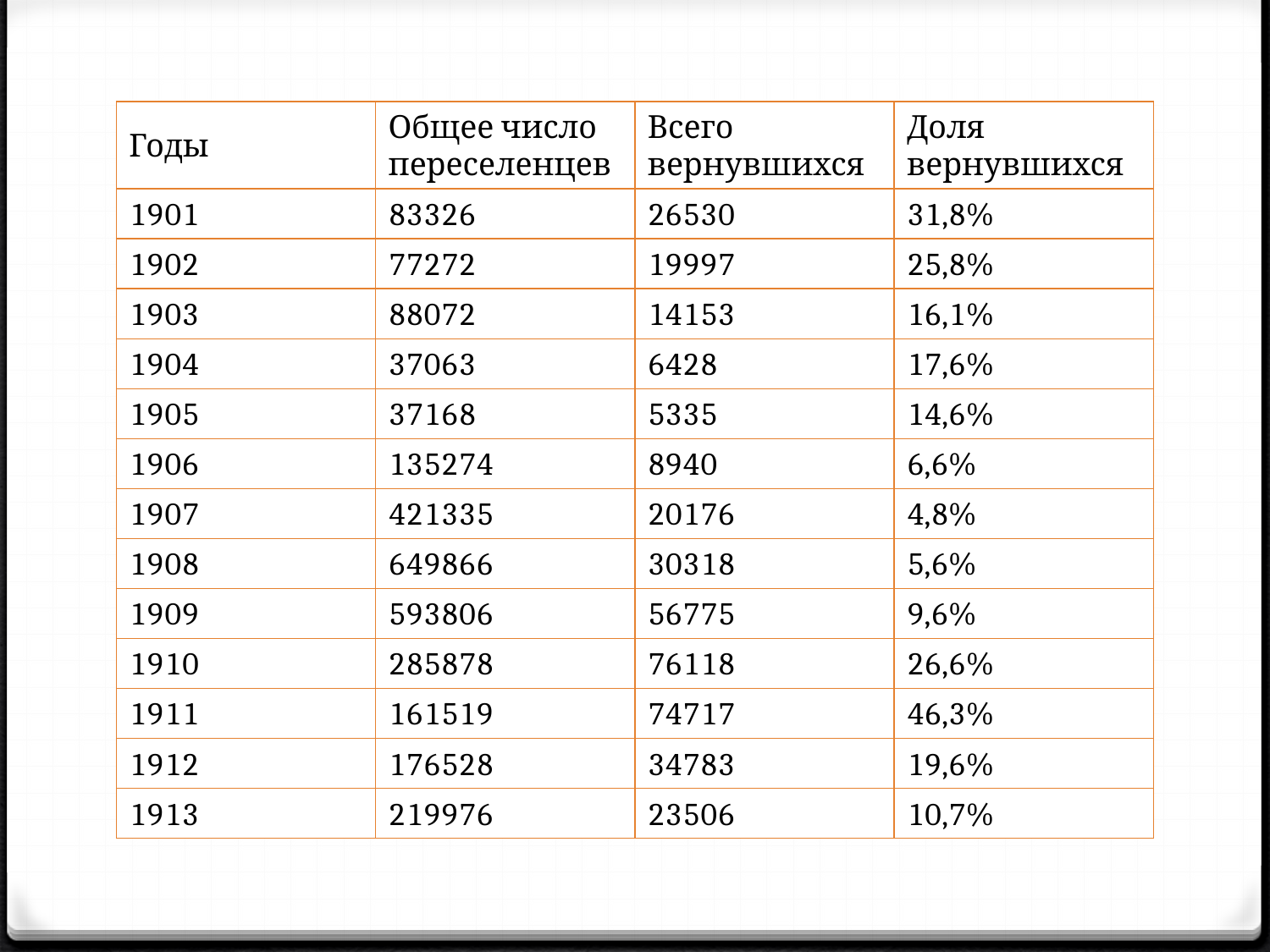

| Годы | Общее число переселенцев | Всего вернувшихся | Доля вернувшихся |
| --- | --- | --- | --- |
| 1901 | 83326 | 26530 | 31,8% |
| 1902 | 77272 | 19997 | 25,8% |
| 1903 | 88072 | 14153 | 16,1% |
| 1904 | 37063 | 6428 | 17,6% |
| 1905 | 37168 | 5335 | 14,6% |
| 1906 | 135274 | 8940 | 6,6% |
| 1907 | 421335 | 20176 | 4,8% |
| 1908 | 649866 | 30318 | 5,6% |
| 1909 | 593806 | 56775 | 9,6% |
| 1910 | 285878 | 76118 | 26,6% |
| 1911 | 161519 | 74717 | 46,3% |
| 1912 | 176528 | 34783 | 19,6% |
| 1913 | 219976 | 23506 | 10,7% |